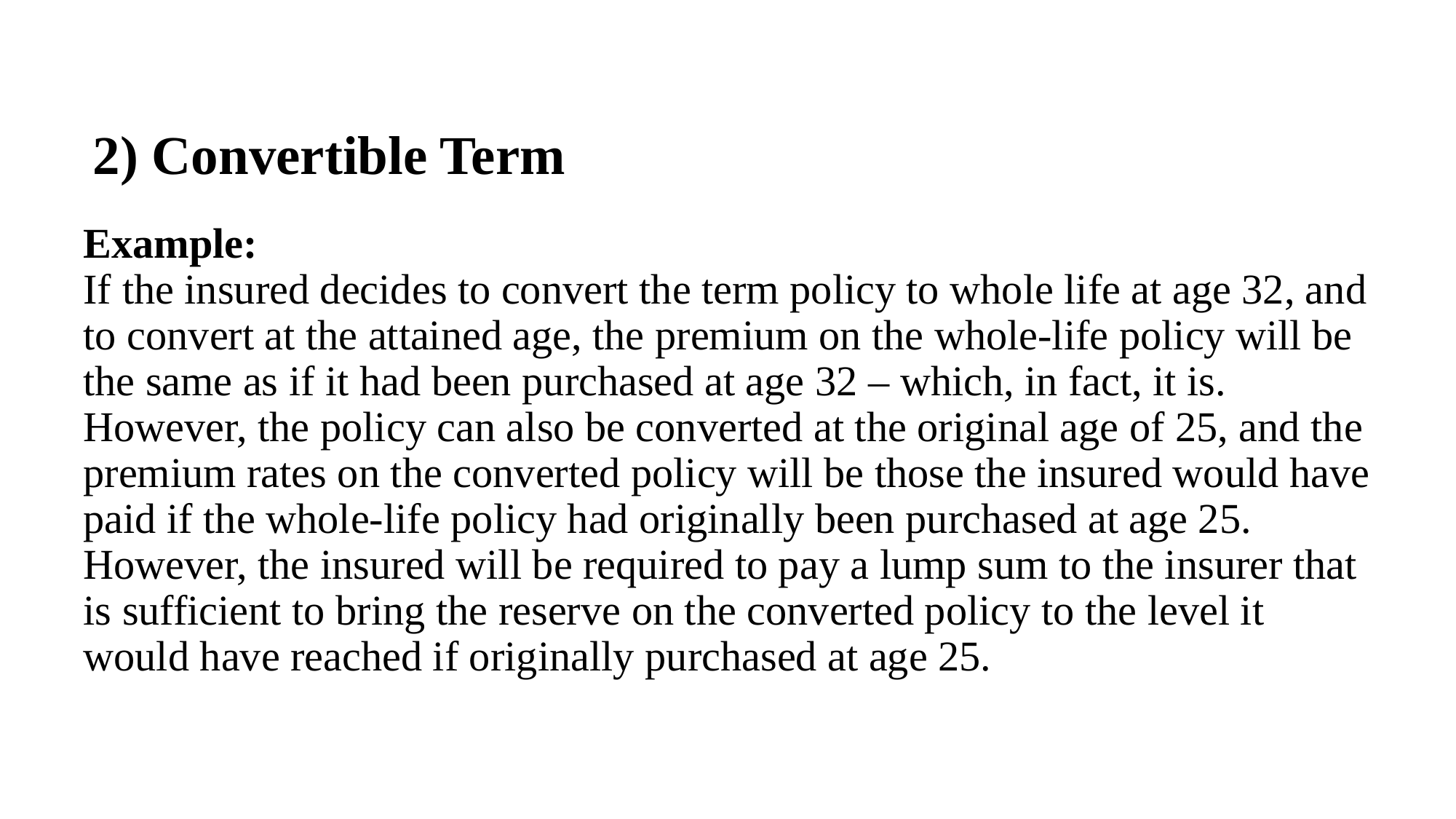

# 2) Convertible Term
Example:
If the insured decides to convert the term policy to whole life at age 32, and to convert at the attained age, the premium on the whole-life policy will be the same as if it had been purchased at age 32 – which, in fact, it is. However, the policy can also be converted at the original age of 25, and the premium rates on the converted policy will be those the insured would have paid if the whole-life policy had originally been purchased at age 25.
However, the insured will be required to pay a lump sum to the insurer that is sufficient to bring the reserve on the converted policy to the level it would have reached if originally purchased at age 25.